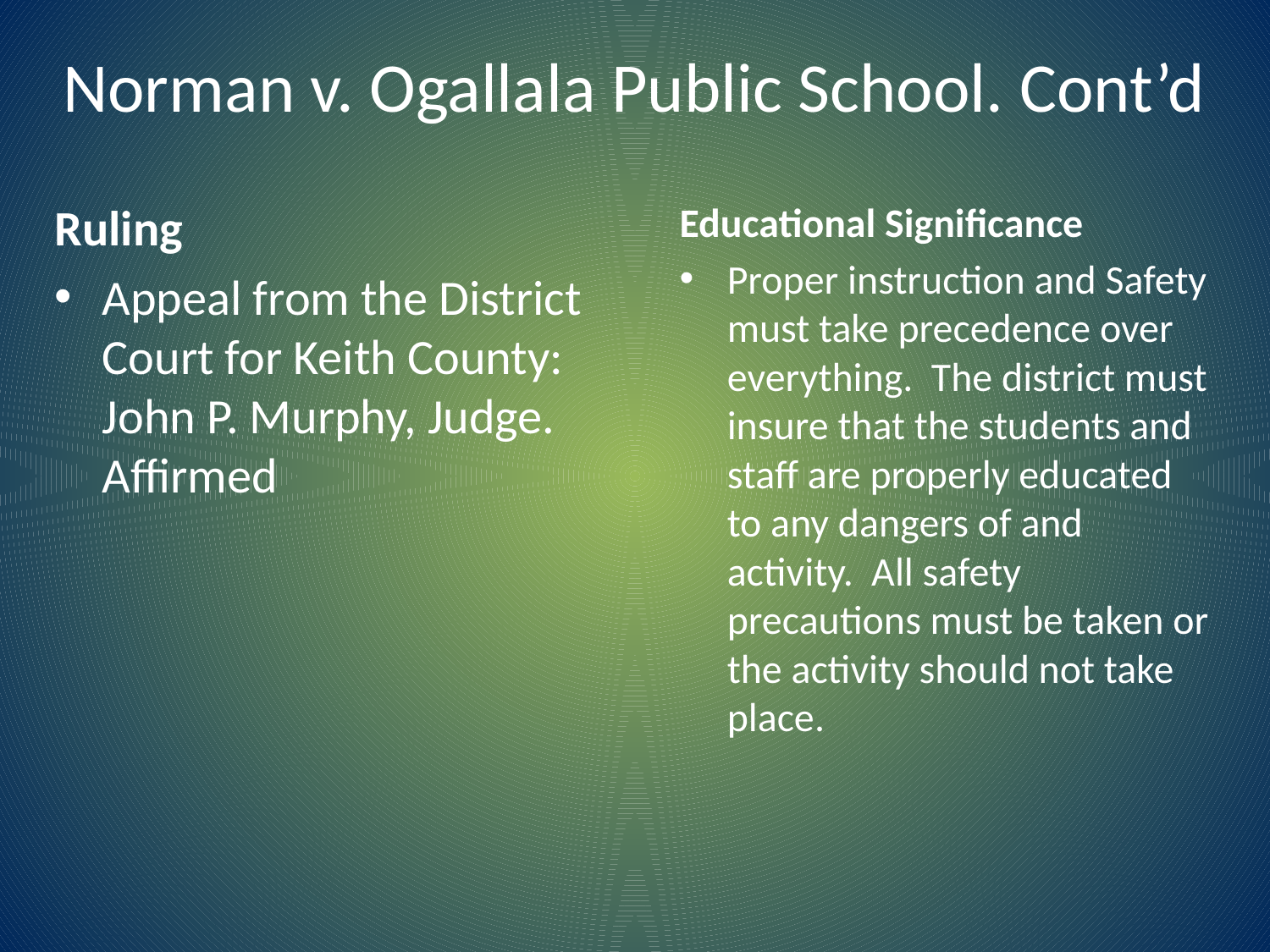

# Norman v. Ogallala Public School. Cont’d
Ruling
Appeal from the District Court for Keith County: John P. Murphy, Judge. Affirmed
Educational Significance
Proper instruction and Safety must take precedence over everything.  The district must insure that the students and staff are properly educated to any dangers of and activity.  All safety precautions must be taken or the activity should not take place.